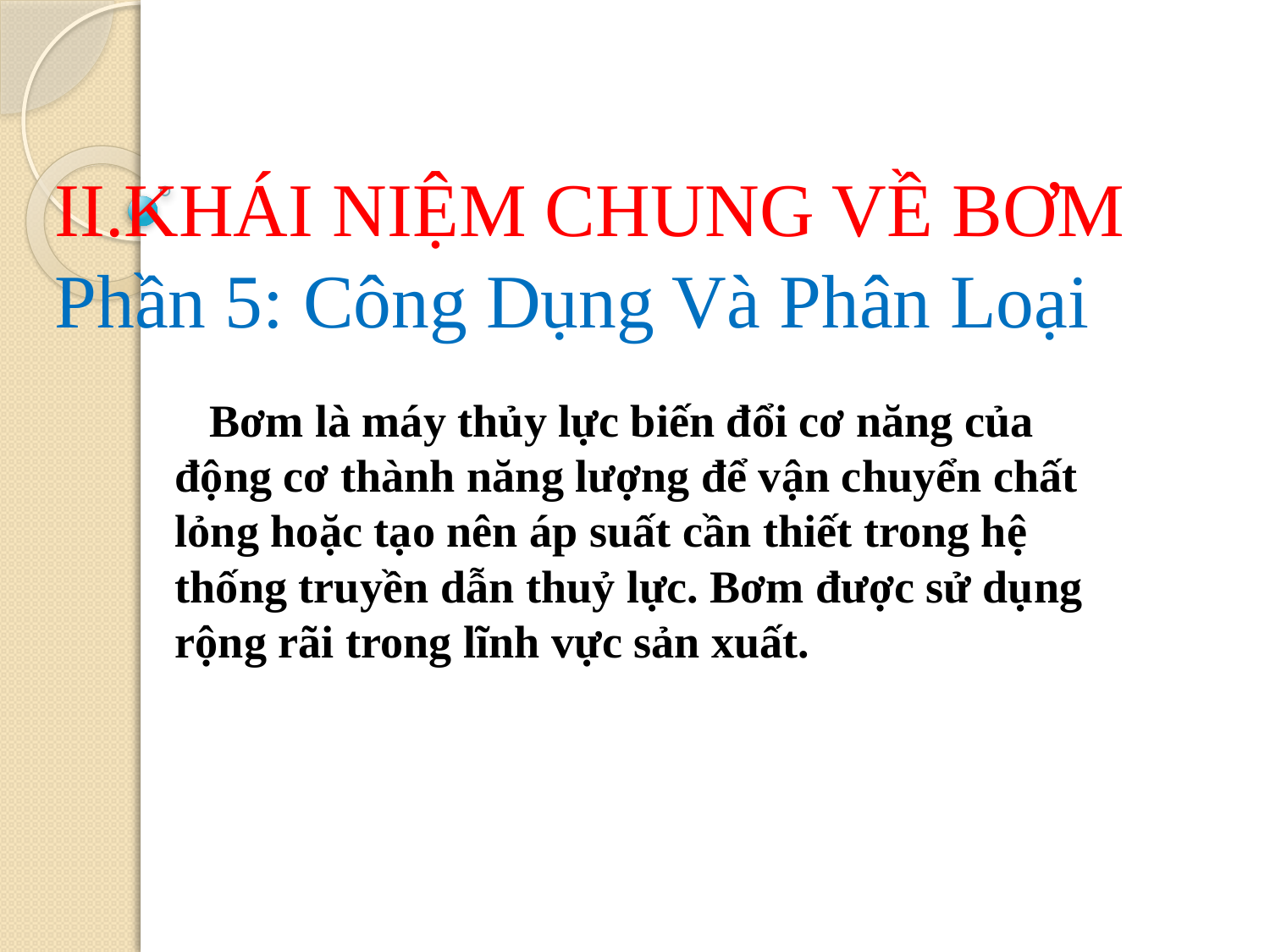

# II.KHÁI NIỆM CHUNG VỀ BƠM Phần 5: Công Dụng Và Phân Loại
   Bơm là máy thủy lực biến đổi cơ năng của động cơ thành năng lượng để vận chuyển chất lỏng hoặc tạo nên áp suất cần thiết trong hệ thống truyền dẫn thuỷ lực. Bơm được sử dụng rộng rãi trong lĩnh vực sản xuất.